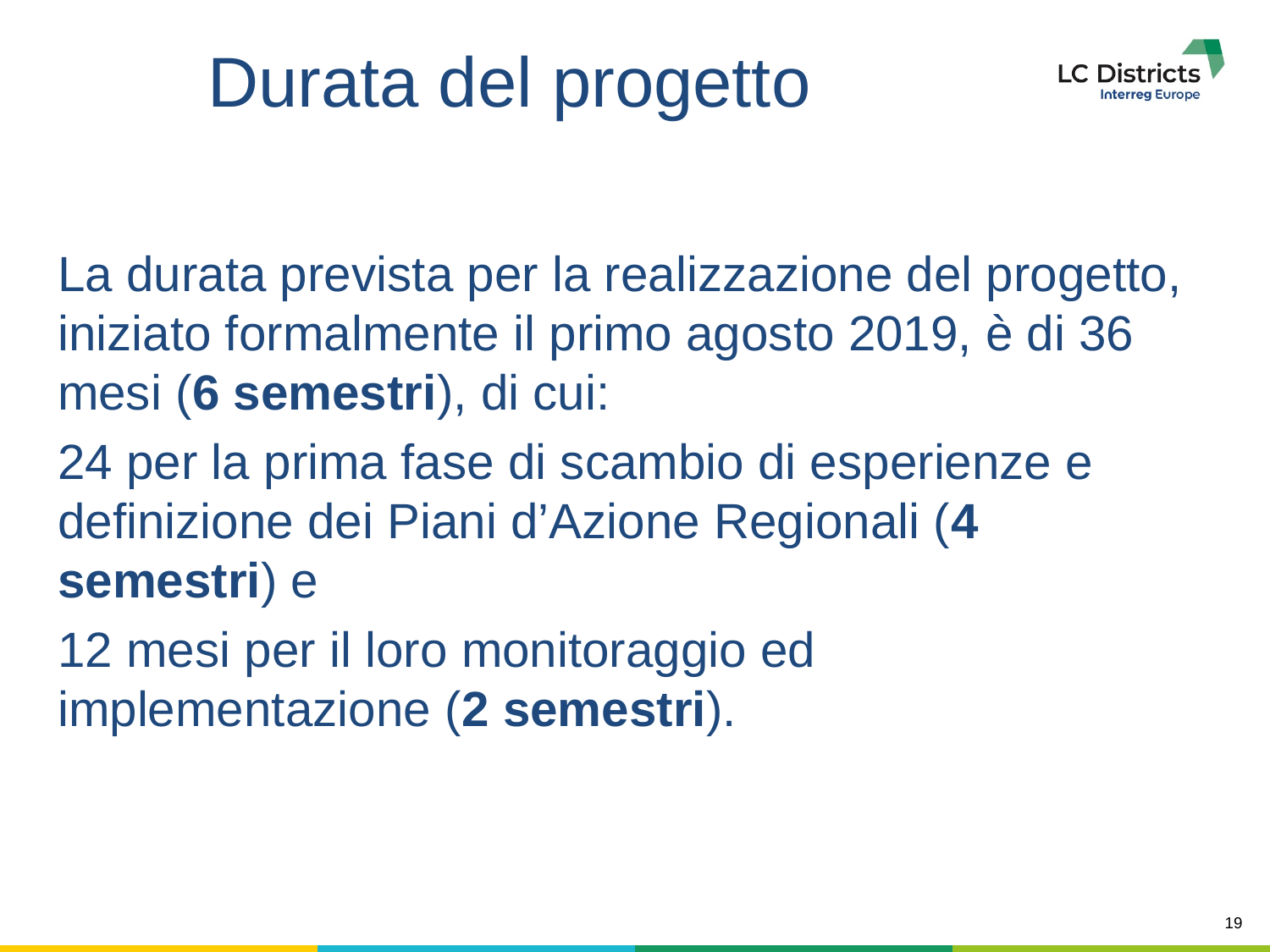

# Durata del progetto
La durata prevista per la realizzazione del progetto, iniziato formalmente il primo agosto 2019, è di 36 mesi (6 semestri), di cui:
24 per la prima fase di scambio di esperienze e definizione dei Piani d’Azione Regionali (4 semestri) e
12 mesi per il loro monitoraggio ed implementazione (2 semestri).